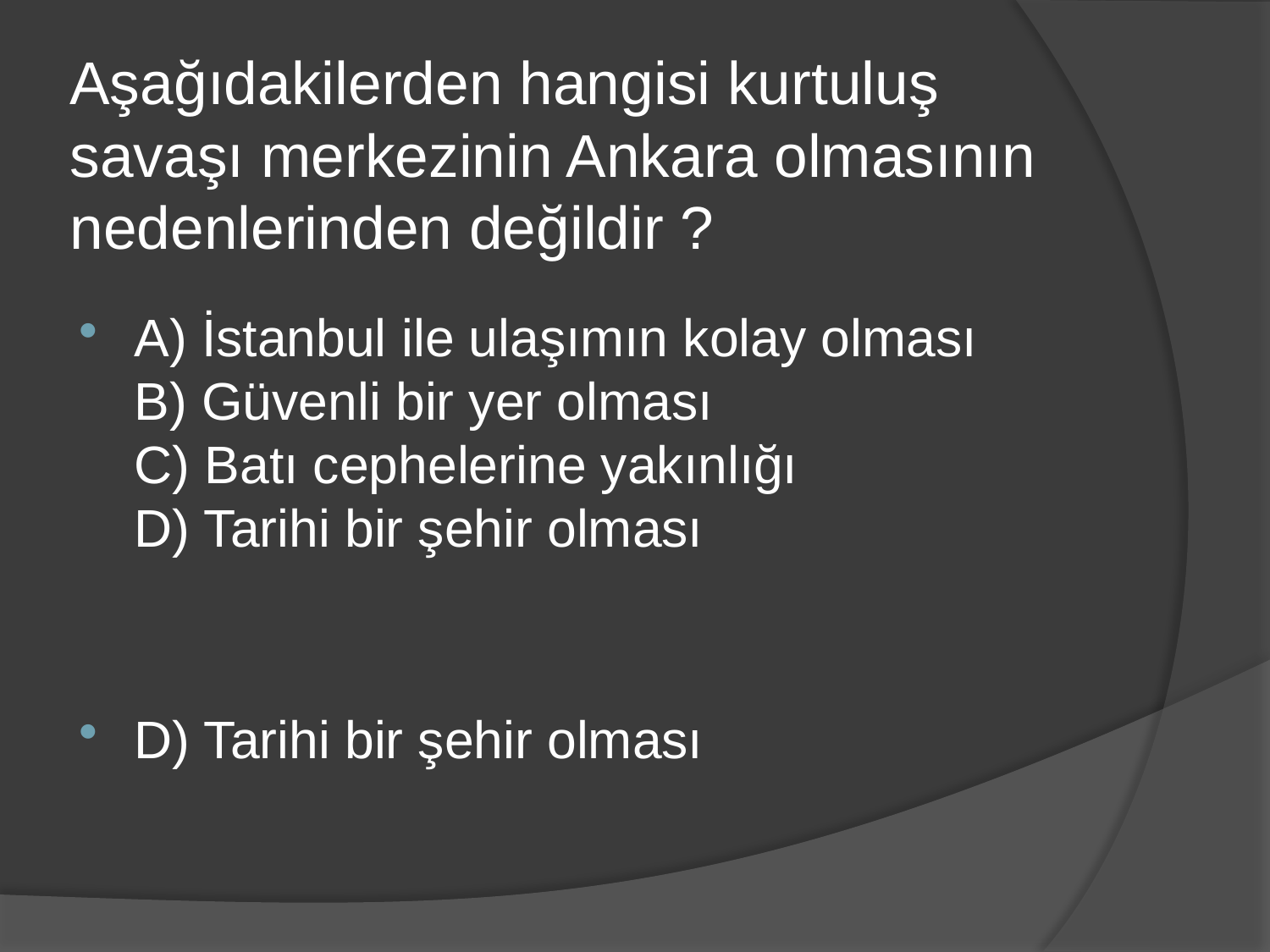

# Aşağıdakilerden hangisi kurtuluş savaşı merkezinin Ankara olmasının nedenlerinden değildir ?
A) İstanbul ile ulaşımın kolay olması
B) Güvenli bir yer olması
C) Batı cephelerine yakınlığı
D) Tarihi bir şehir olması

D) Tarihi bir şehir olması